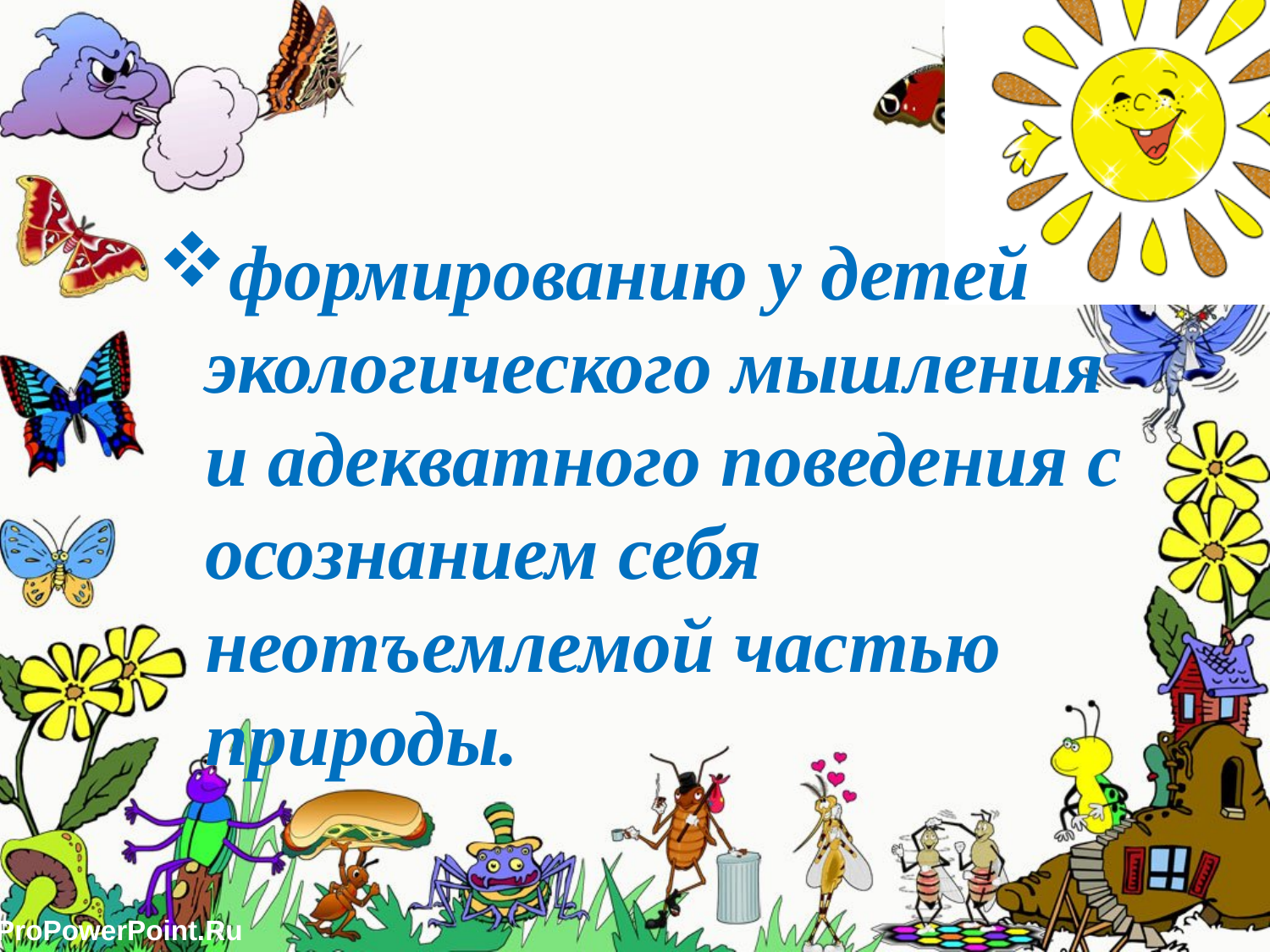

формированию у детей экологического мышления и адекватного поведения с осознанием себя неотъемлемой частью природы.